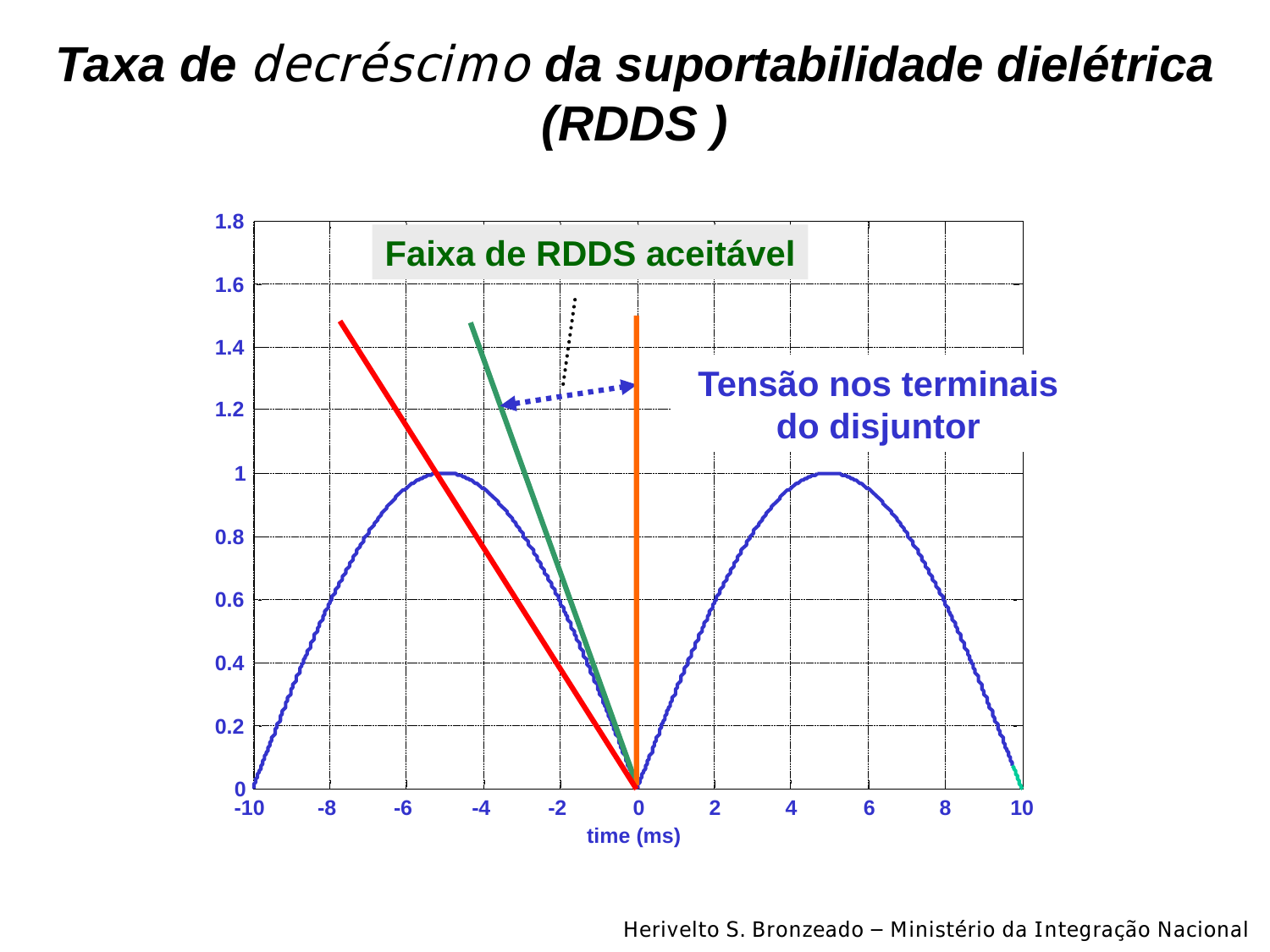

# Taxa de decréscimo da suportabilidade dielétrica (RDDS )

1.8

1.6

1.4

1.2

1

0.8

0.6

0.4

0.2

0

-10
-8
-6
-4
-2
0
2
4
6
8
10
time (ms)
Faixa de RDDS aceitável

Tensão nos terminais do disjuntor